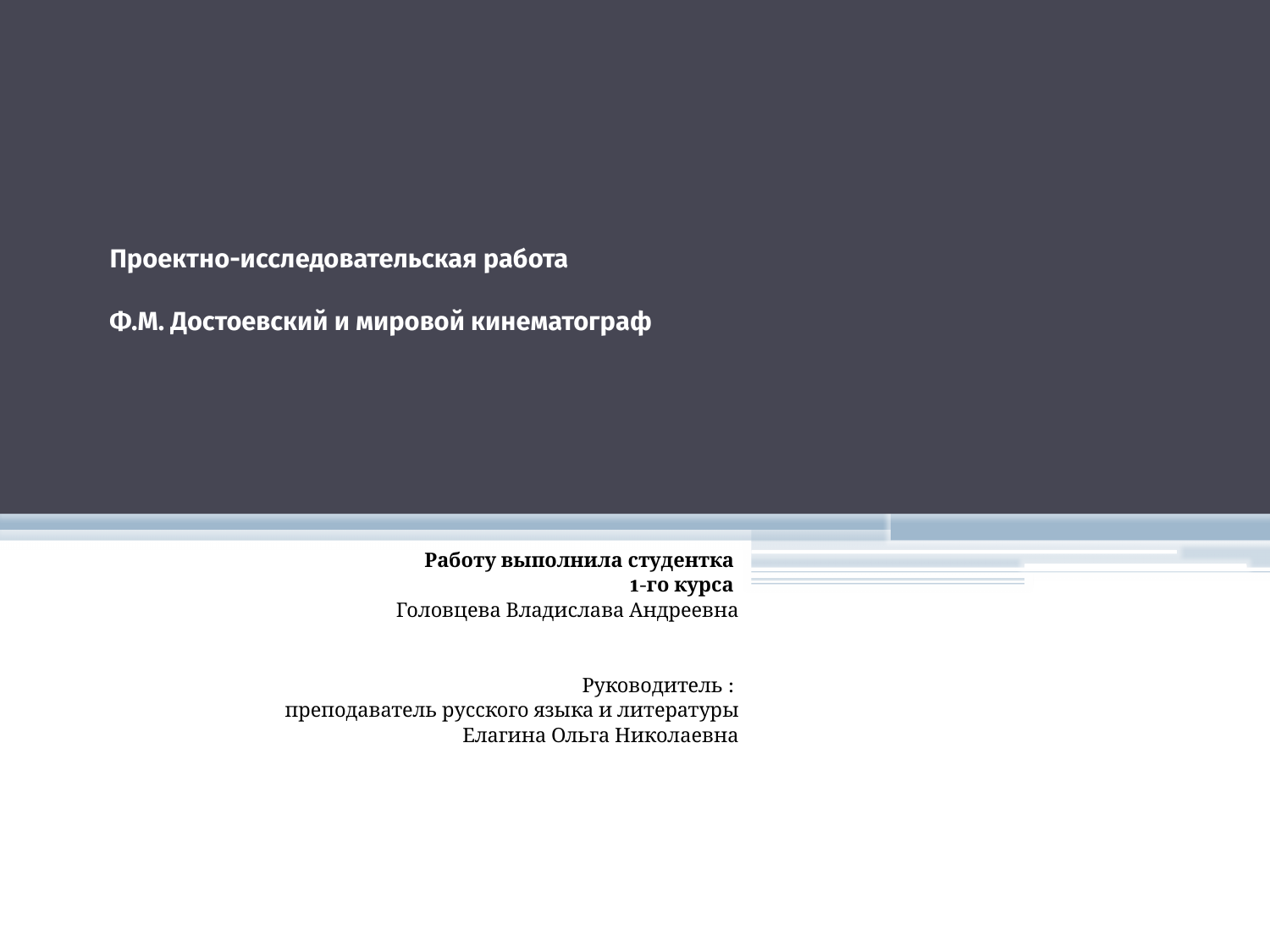

# Проектно-исследовательская работа Ф.М. Достоевский и мировой кинематограф
Работу выполнила студентка
1-го курса
Головцева Владислава Андреевна

Руководитель :
преподаватель русского языка и литературы
 Елагина Ольга Николаевна